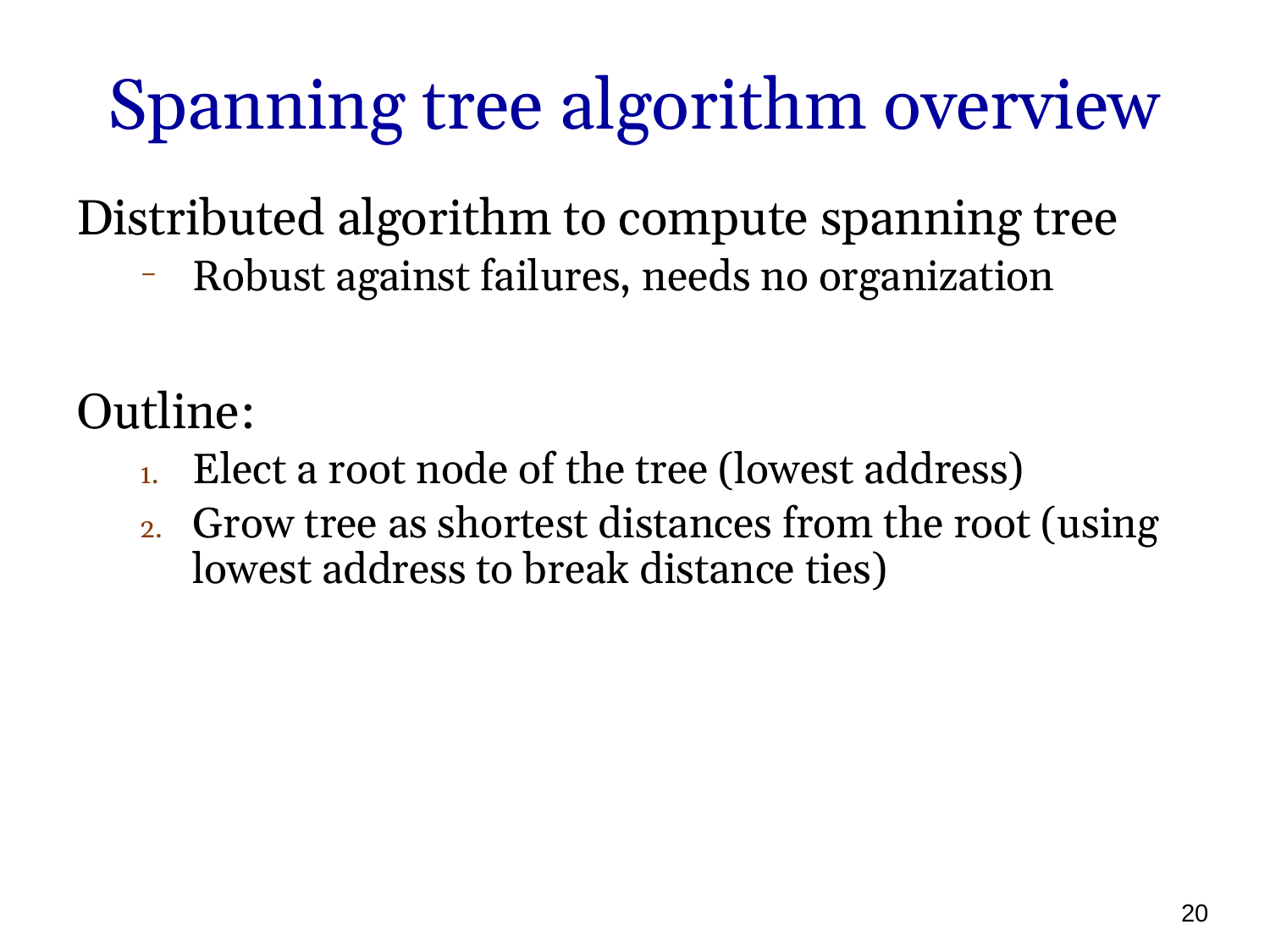

# Spanning tree algorithm overview
Distributed algorithm to compute spanning tree
Robust against failures, needs no organization

Outline:
Elect a root node of the tree (lowest address)
Grow tree as shortest distances from the root (using lowest address to break distance ties)
20